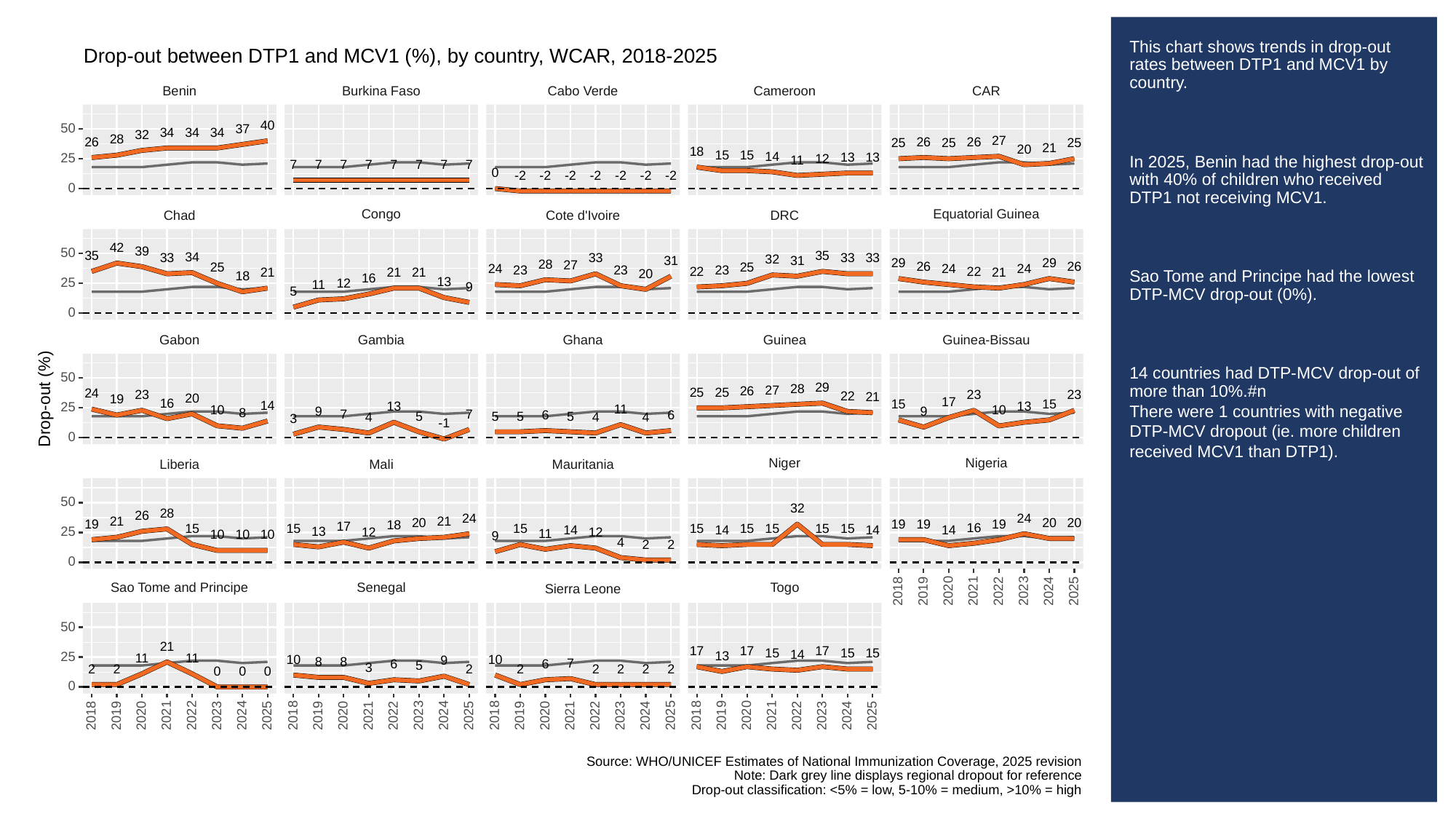

# This chart shows trends in drop-out rates between DTP1 and MCV1 by country.

In 2025, Benin had the highest drop-out with 40% of children who received DTP1 not receiving MCV1.

Sao Tome and Principe had the lowest DTP-MCV drop-out (0%).

14 countries had DTP-MCV drop-out of more than 10%.#n
There were 1 countries with negative DTP-MCV dropout (ie. more children received MCV1 than DTP1).

Drop-out between DTP1 and MCV1 (%), by country, WCAR, 2018-2025
Cabo Verde
Cameroon
CAR
Benin
Burkina Faso

40
50
37
34
34
34

32
28
27
26
26
26
25
25
25

21
20
18
15
15
14
13
13
25
12
11

7
7
7
7
7
7
7
7

0
-2
-2
-2
-2
-2
-2
-2

0

Congo
Equatorial Guinea
Chad
Cote d'Ivoire
DRC

42
39
50
35
35
34

33
33
33
33
32
31
31
29
29
28
27
26
26

25
25
24
24
24
23
23
23
22
22

21
21
21
21
20

18

16
13
25

12
11
9

5

0

Gabon
Gambia
Ghana
Guinea
Guinea-Bissau

50

29
28
27
26
25
25
24
23
23
23
Drop-out (%)
22

21
20
19
17
16
15
15
14
13
13
25

11
10
10
9
9

8

7
7

6
6

5
5
5
5
4
4
4
3
-1

0

Niger
Nigeria
Liberia
Mali
Mauritania

50

32
28
26
24
24

21
21
20
20
20
19
19
19
19
18
17
16

15
15
15
15
15
15
15
15
14
14
14
14
13
25
12
12

11
10
10
10
9

4
2
2

0

Senegal
Sao Tome and Principe
Togo
Sierra Leone
2023
2018
2019
2020
2021
2022
2024
2025

50

21
17
17
17
15
15
15
14
13
25
11
11
10
10
9

8
8
7
6
6

5

3
2
2
2
2
2
2
2
2

0
0
0

0

2023
2023
2023
2023
2018
2019
2020
2021
2022
2024
2025
2018
2019
2020
2021
2022
2024
2025
2018
2019
2020
2021
2022
2024
2025
2018
2019
2020
2021
2022
2024
2025
Source: WHO/UNICEF Estimates of National Immunization Coverage, 2025 revision
Note: Dark grey line displays regional dropout for reference
Drop-out classification: <5% = low, 5-10% = medium, >10% = high